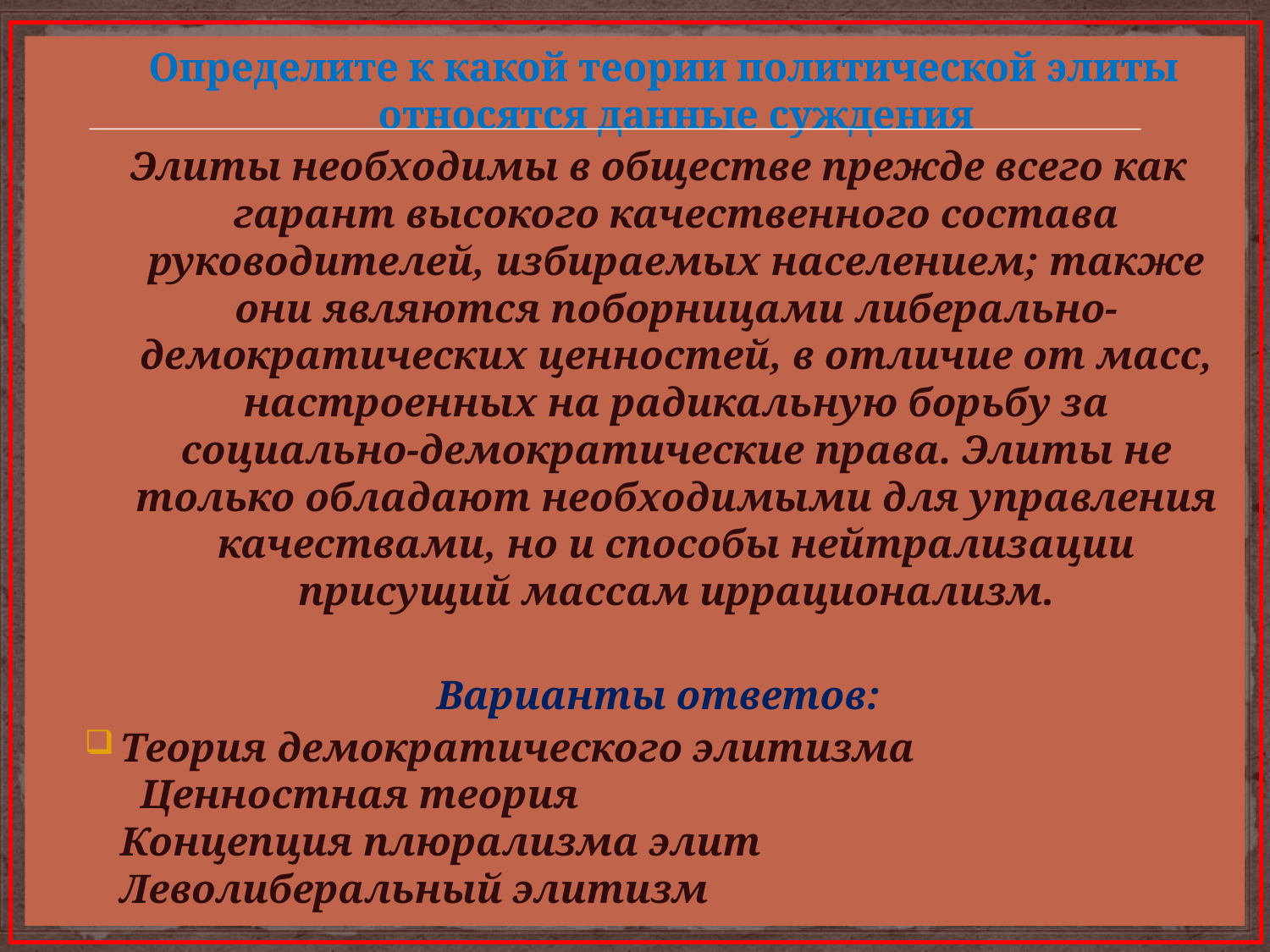

#

 Определите к какой теории политической элиты относятся данные суждения
Элиты необходимы в обществе прежде всего как гарант высокого качественного состава руководителей, избираемых населением; также они являются поборницами либерально-демократических ценностей, в отличие от масс, настроенных на радикальную борьбу за социально-демократические права. Элиты не только обладают необходимыми для управления качествами, но и способы нейтрализации присущий массам иррационализм.

Варианты ответов:
Теория демократического элитизма                                  Ценностная теория                                                Концепция плюрализма элит                      Леволиберальный элитизм